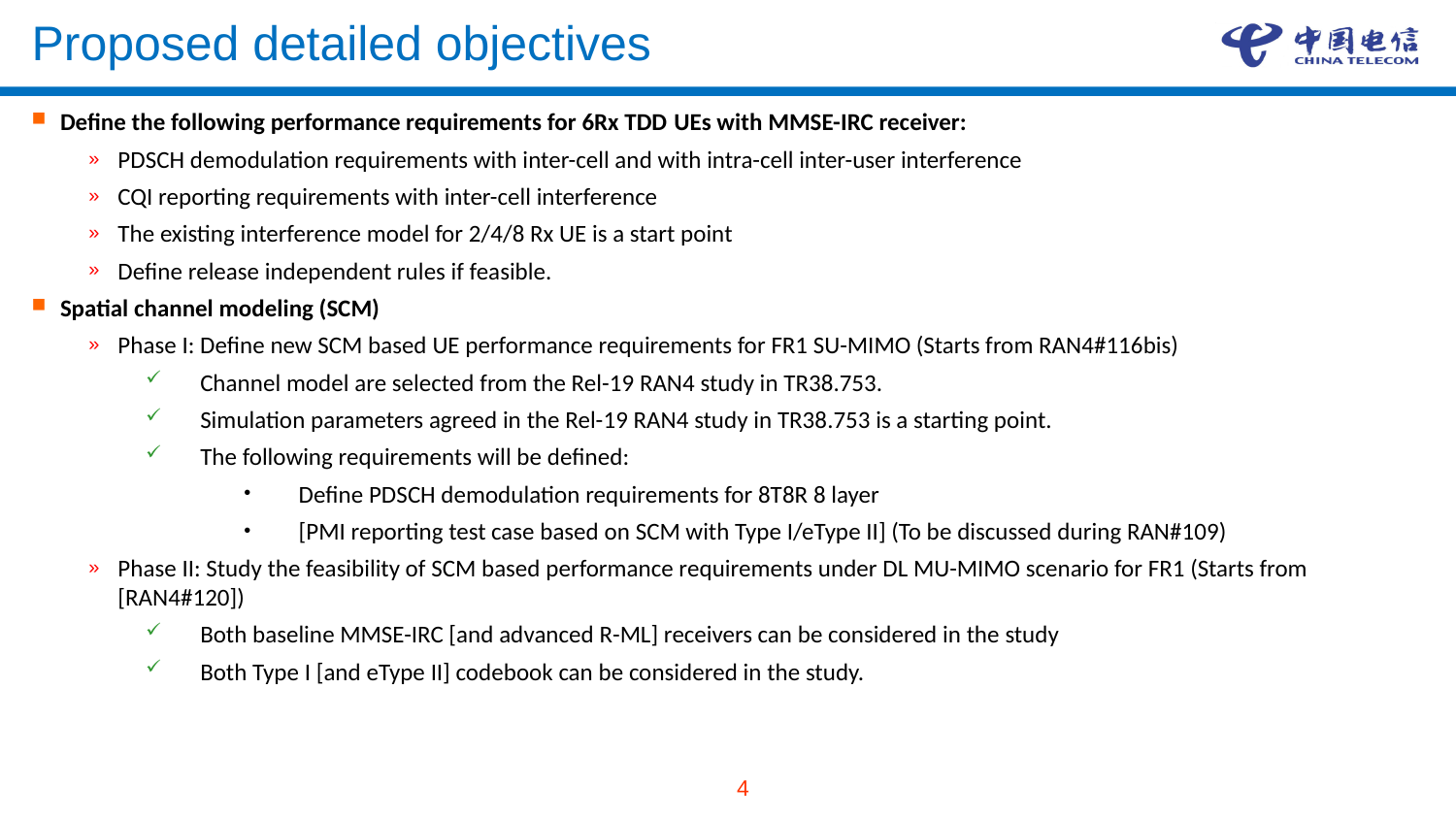

# Proposed detailed objectives
Define the following performance requirements for 6Rx TDD UEs with MMSE-IRC receiver:
PDSCH demodulation requirements with inter-cell and with intra-cell inter-user interference
CQI reporting requirements with inter-cell interference
The existing interference model for 2/4/8 Rx UE is a start point
Define release independent rules if feasible.
Spatial channel modeling (SCM)
Phase I: Define new SCM based UE performance requirements for FR1 SU-MIMO (Starts from RAN4#116bis)
Channel model are selected from the Rel-19 RAN4 study in TR38.753.
Simulation parameters agreed in the Rel-19 RAN4 study in TR38.753 is a starting point.
The following requirements will be defined:
Define PDSCH demodulation requirements for 8T8R 8 layer
[PMI reporting test case based on SCM with Type I/eType II] (To be discussed during RAN#109)
Phase II: Study the feasibility of SCM based performance requirements under DL MU-MIMO scenario for FR1 (Starts from [RAN4#120])
Both baseline MMSE-IRC [and advanced R-ML] receivers can be considered in the study
Both Type I [and eType II] codebook can be considered in the study.

4